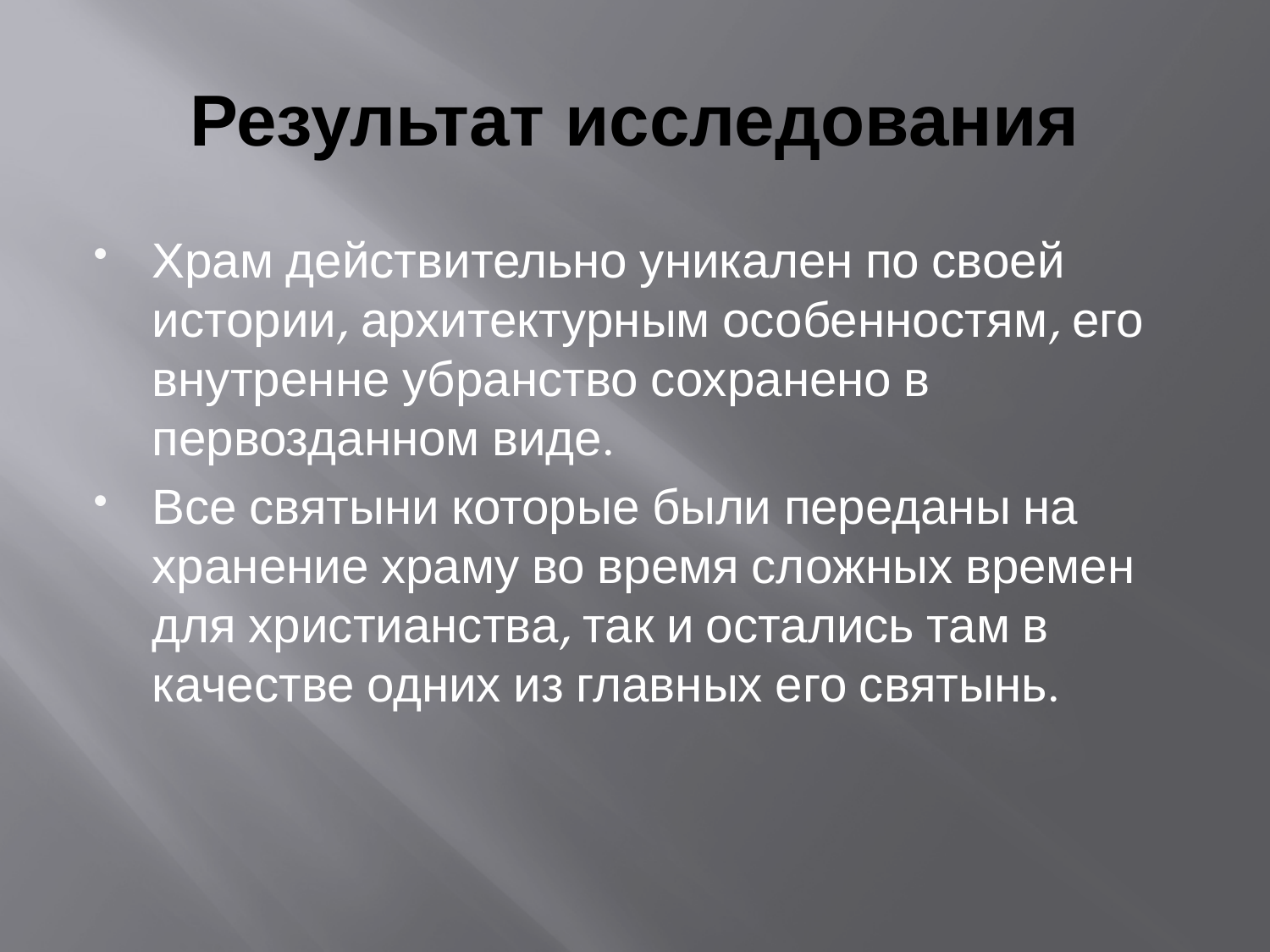

# Результат исследования
Храм действительно уникален по своей истории, архитектурным особенностям, его внутренне убранство сохранено в первозданном виде.
Все святыни которые были переданы на хранение храму во время сложных времен для христианства, так и остались там в качестве одних из главных его святынь.